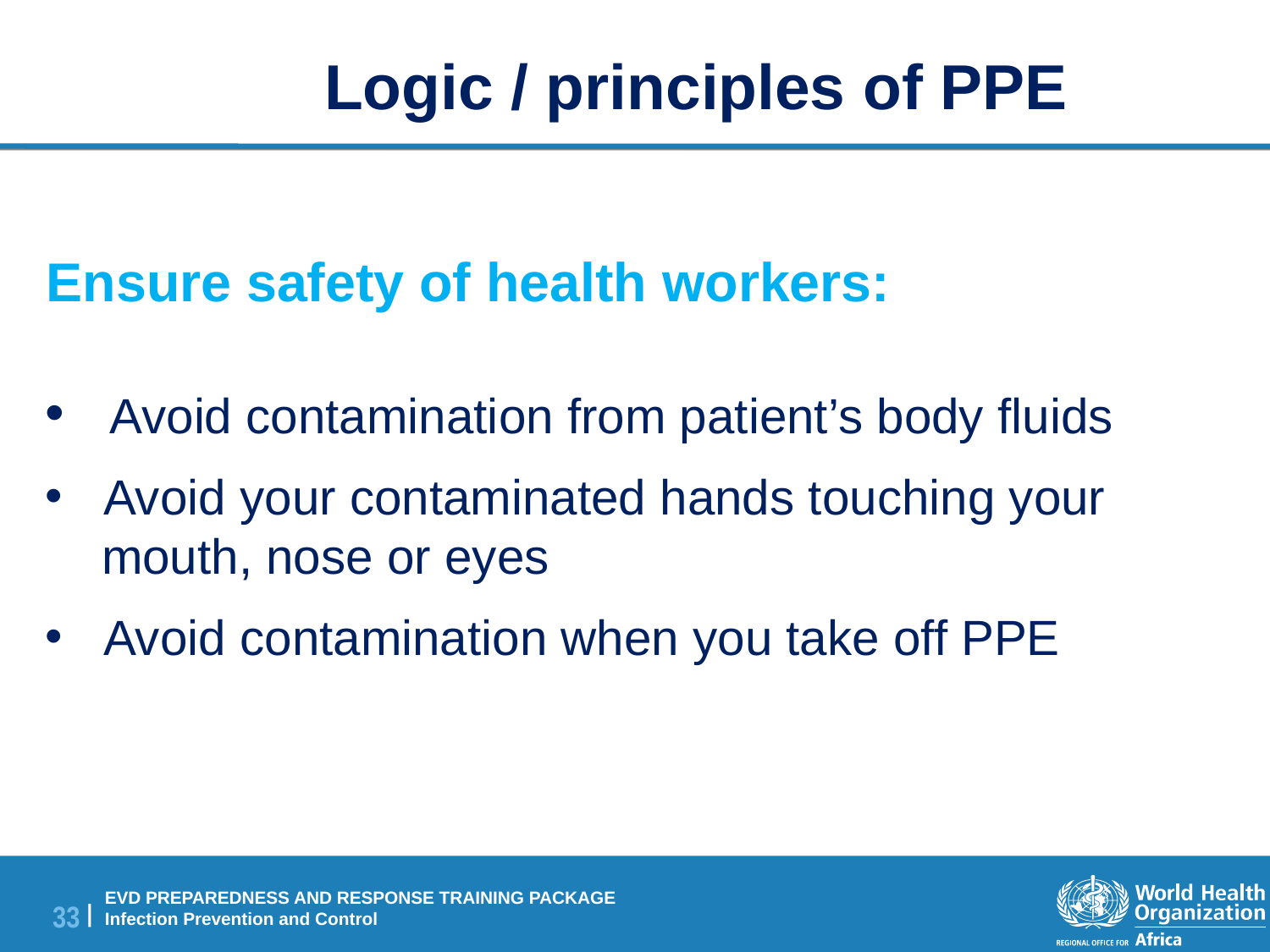

# Logic / principles of PPE
Ensure safety of health workers:

   Avoid contamination from patient’s body fluids
   Avoid your contaminated hands touching your
    mouth, nose or eyes
   Avoid contamination when you take off PPE